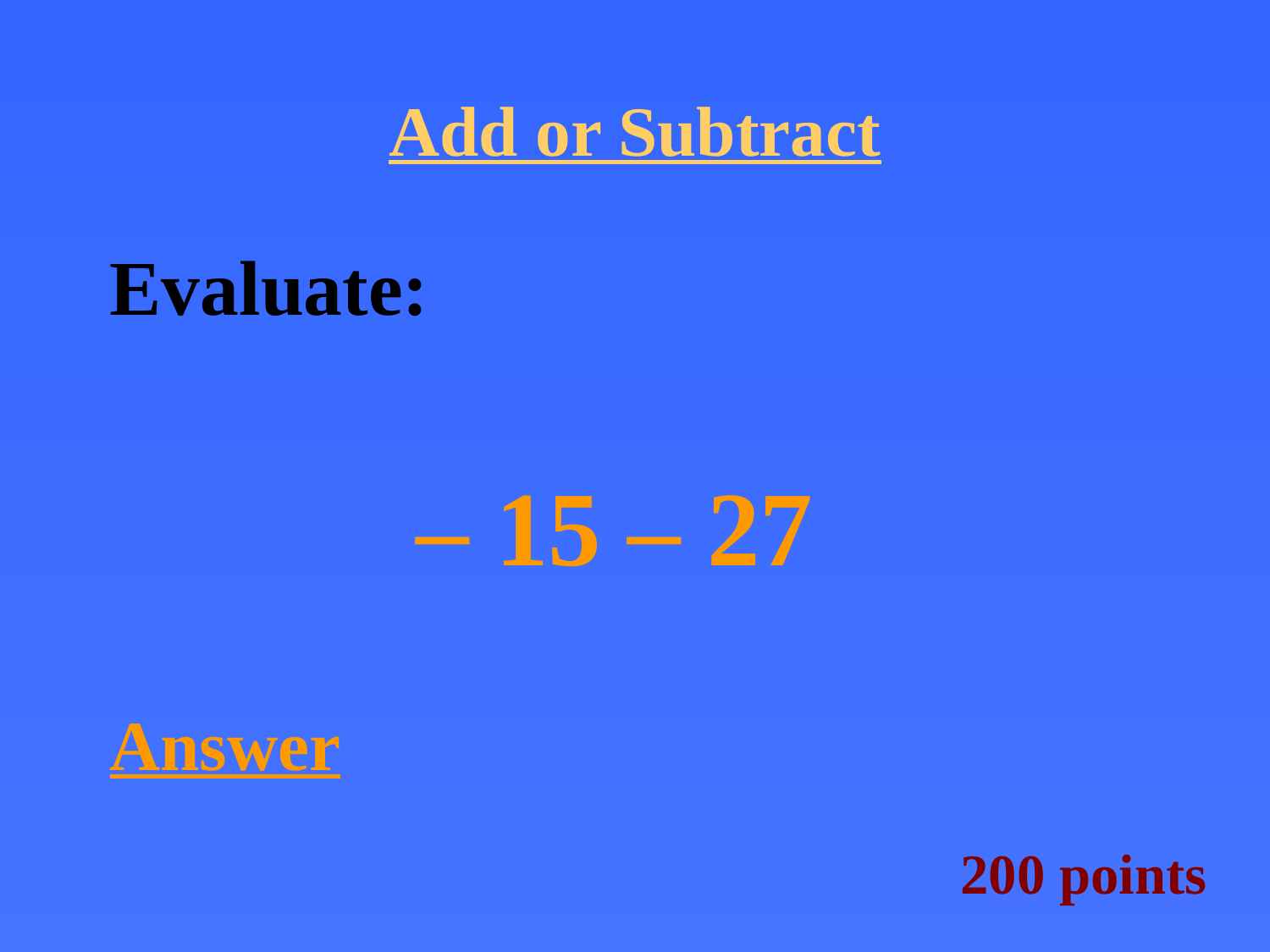

# Add or Subtract
Evaluate:

– 15 – 27

Answer
200 points